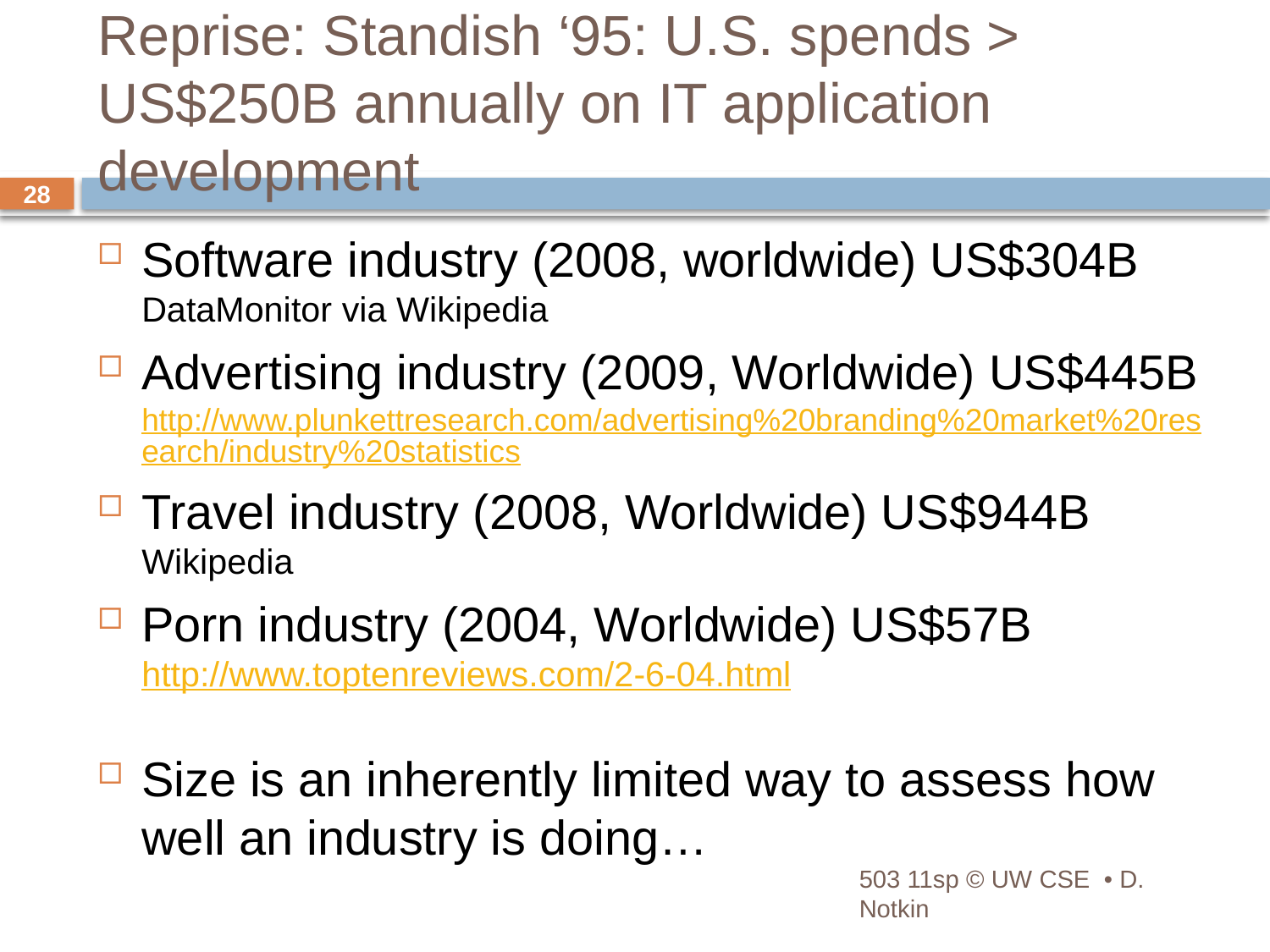

# Reprise: Standish ‘95: U.S. spends > US$250B annually on IT application development
28
Software industry (2008, worldwide) US$304B DataMonitor via Wikipedia
Advertising industry (2009, Worldwide) US$445B
http://www.plunkettresearch.com/advertising%20branding%20market%20research/industry%20statistics
Travel industry (2008, Worldwide) US$944B Wikipedia
Porn industry (2004, Worldwide) US$57B http://www.toptenreviews.com/2-6-04.html
Size is an inherently limited way to assess how well an industry is doing…
503 11sp © UW CSE  • D. Notkin